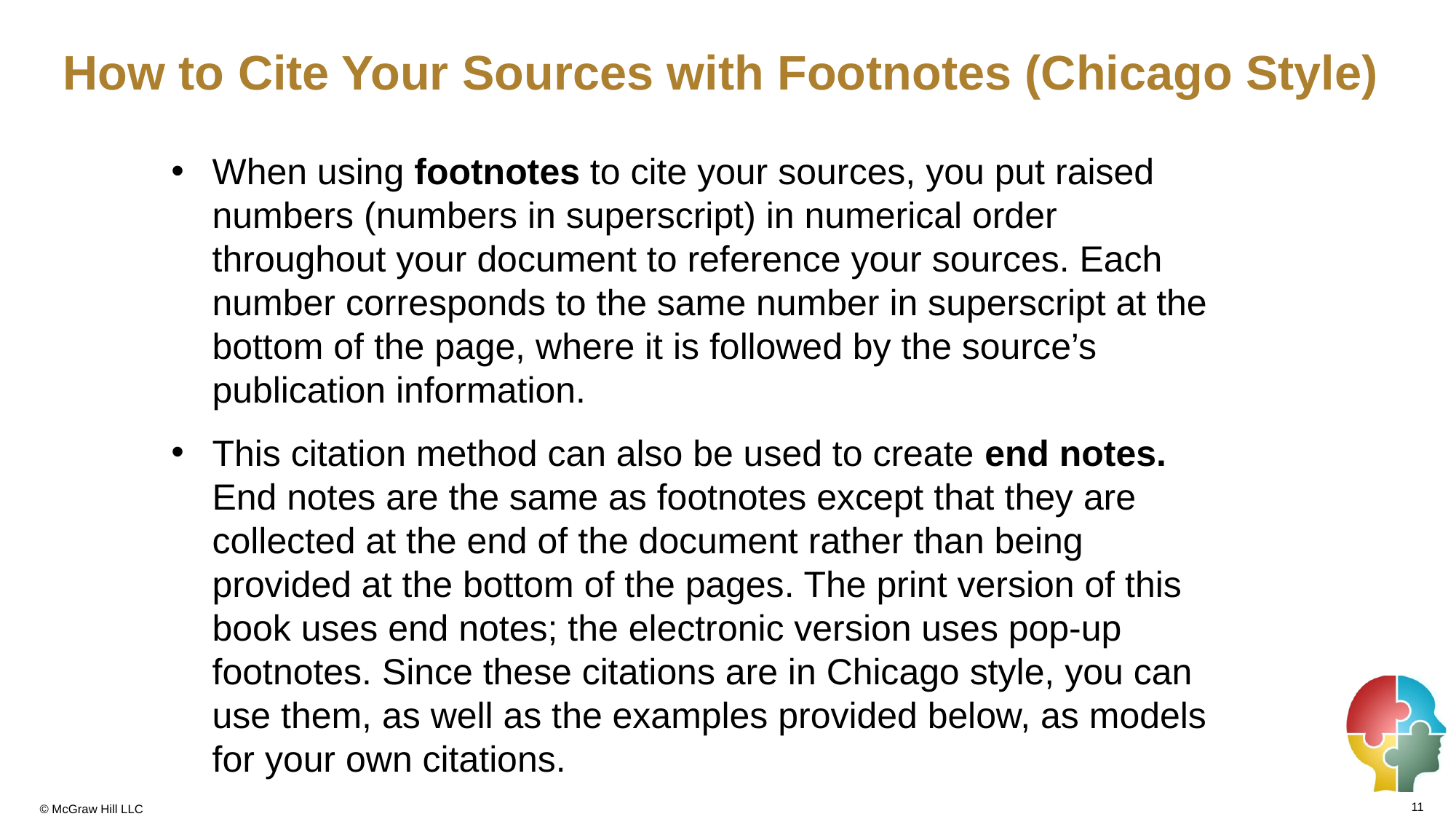

# How to Cite Your Sources with Footnotes (Chicago Style)
When using footnotes to cite your sources, you put raised numbers (numbers in superscript) in numerical order throughout your document to reference your sources. Each number corresponds to the same number in superscript at the bottom of the page, where it is followed by the source’s publication information.
This citation method can also be used to create end notes. End notes are the same as footnotes except that they are collected at the end of the document rather than being provided at the bottom of the pages. The print version of this book uses end notes; the electronic version uses pop-up footnotes. Since these citations are in Chicago style, you can use them, as well as the examples provided below, as models for your own citations.
11